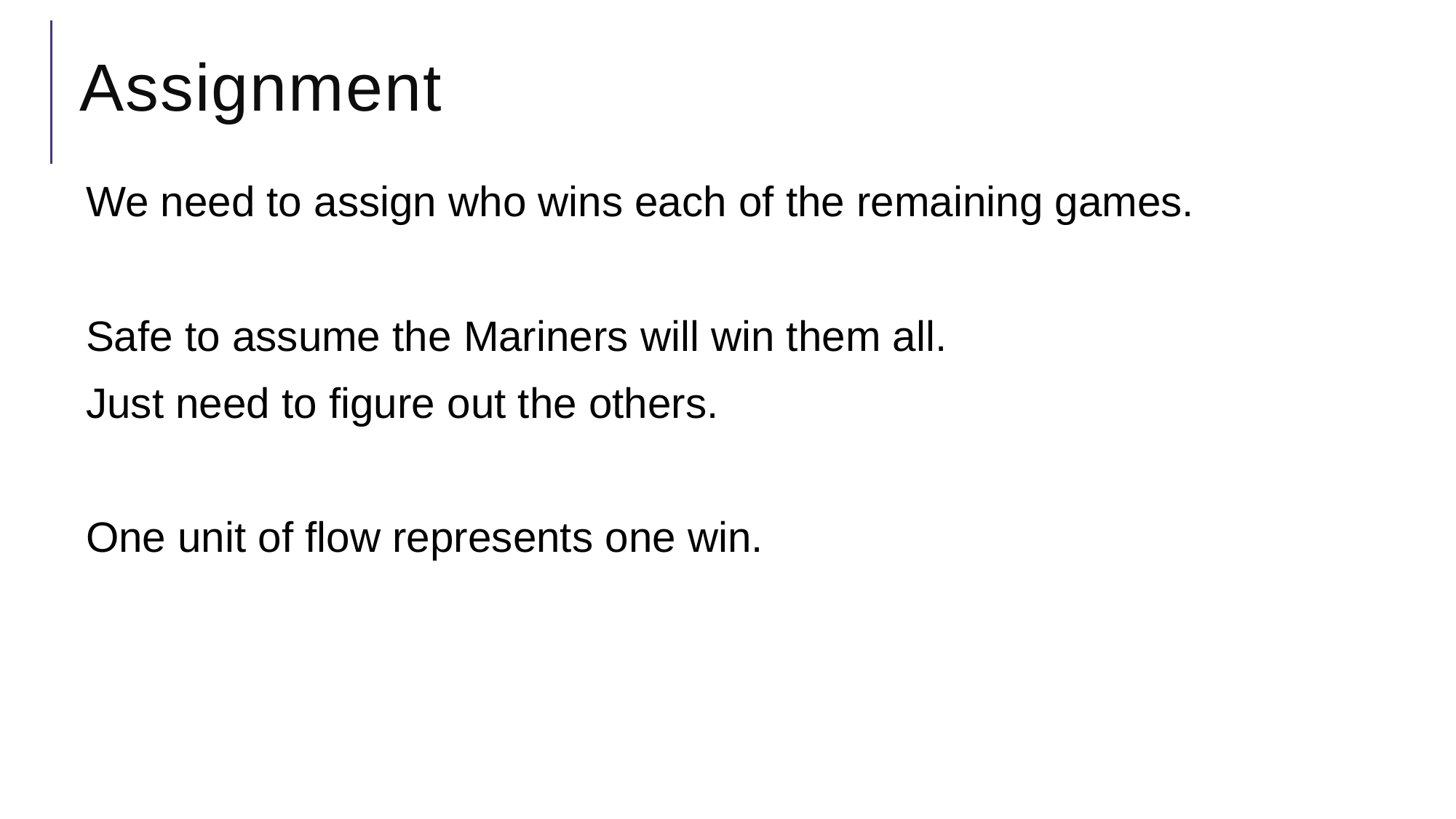

# Assignment
We need to assign who wins each of the remaining games.

Safe to assume the Mariners will win them all.
Just need to figure out the others.

One unit of flow represents one win.